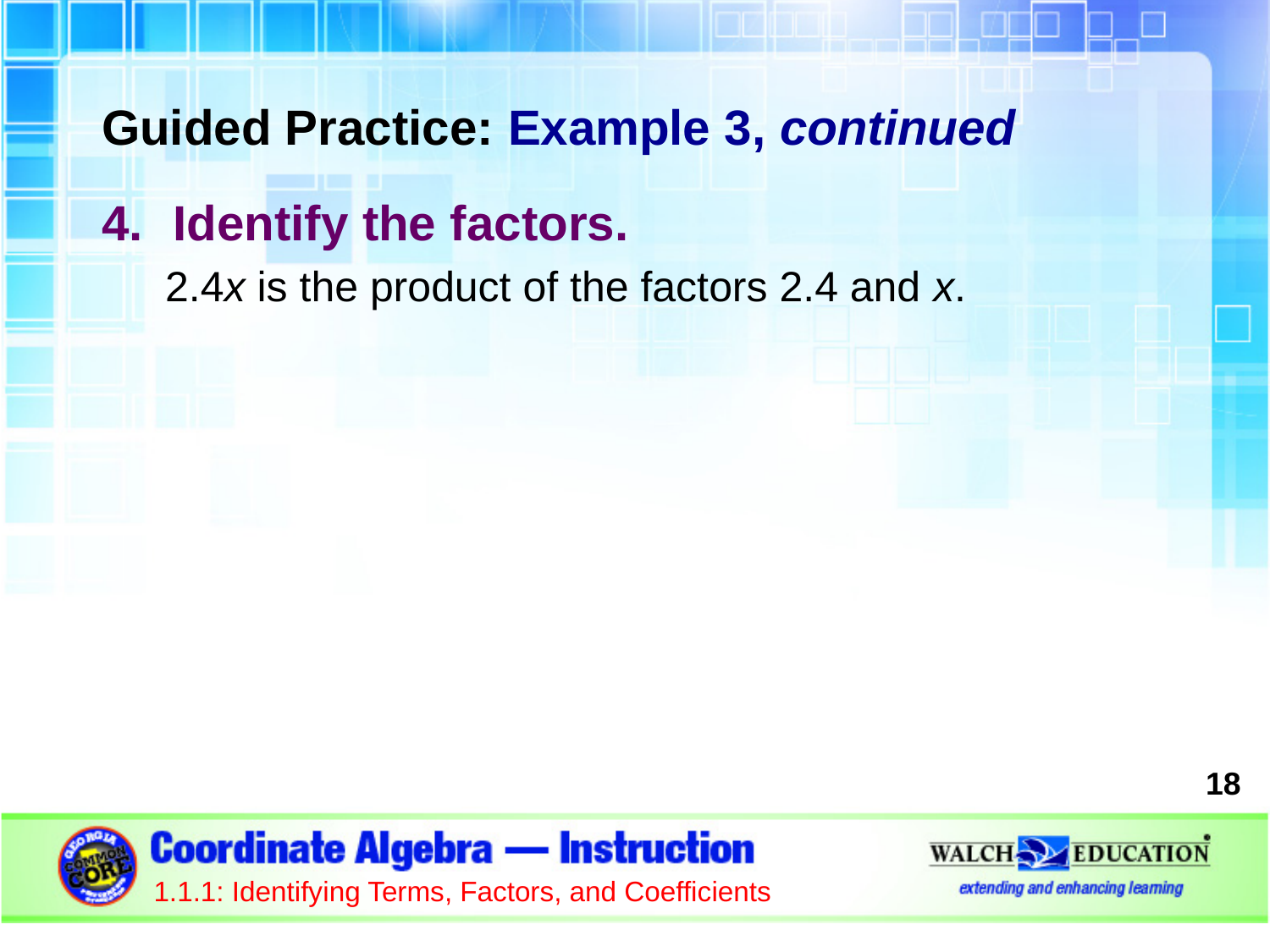

Guided Practice: Example 3, continued

Identify the factors.
2.4x is the product of the factors 2.4 and x.
18
1.1.1: Identifying Terms, Factors, and Coefficients